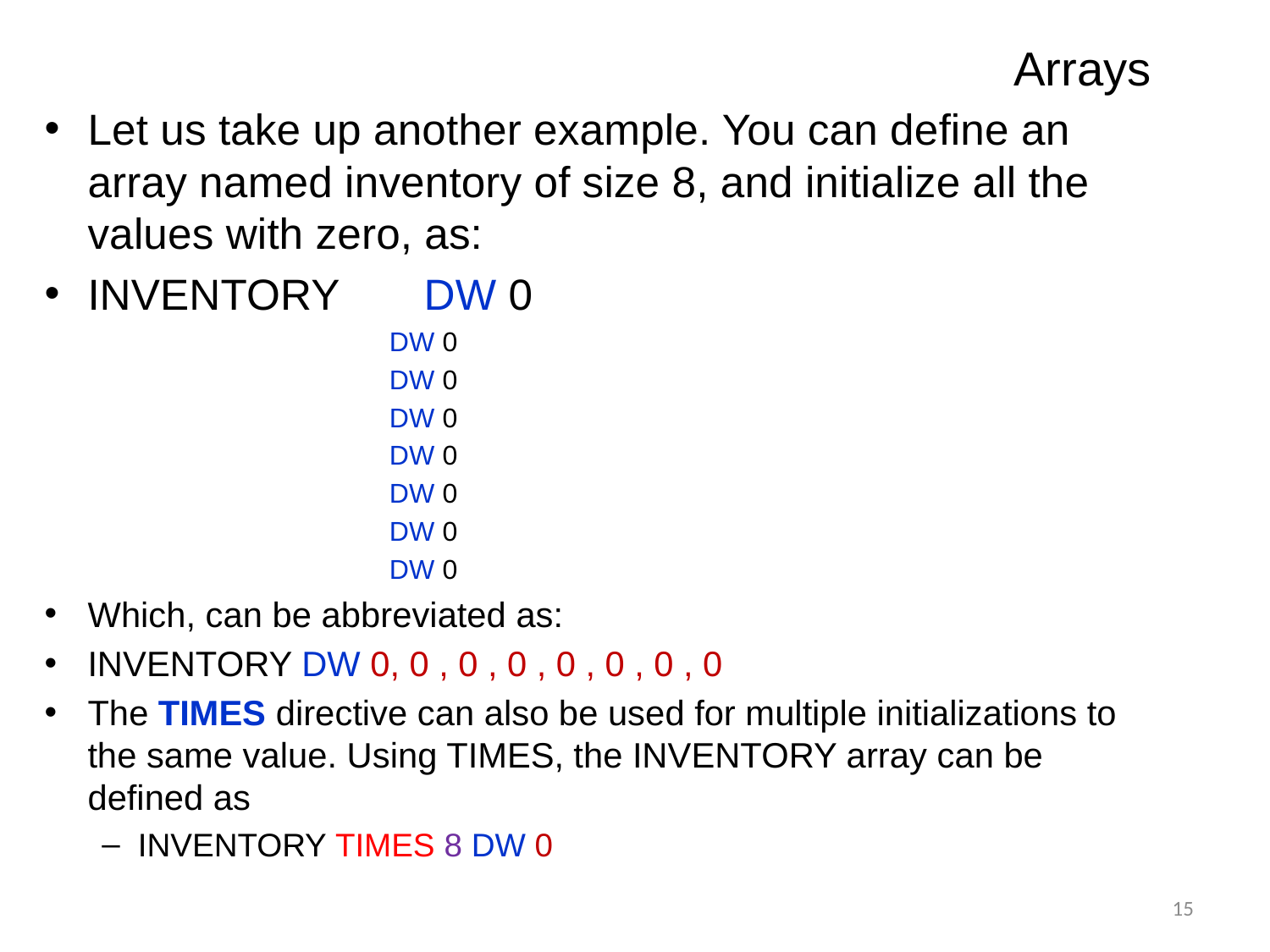

# Arrays
Let us take up another example. You can define an array named inventory of size 8, and initialize all the values with zero, as:
INVENTORY       DW 0
DW 0
DW 0
DW 0
DW 0
DW 0
DW 0
DW 0
Which, can be abbreviated as:
INVENTORY DW 0, 0 , 0 , 0 , 0 , 0 , 0 , 0
The TIMES directive can also be used for multiple initializations to the same value. Using TIMES, the INVENTORY array can be defined as
INVENTORY TIMES 8 DW 0
15